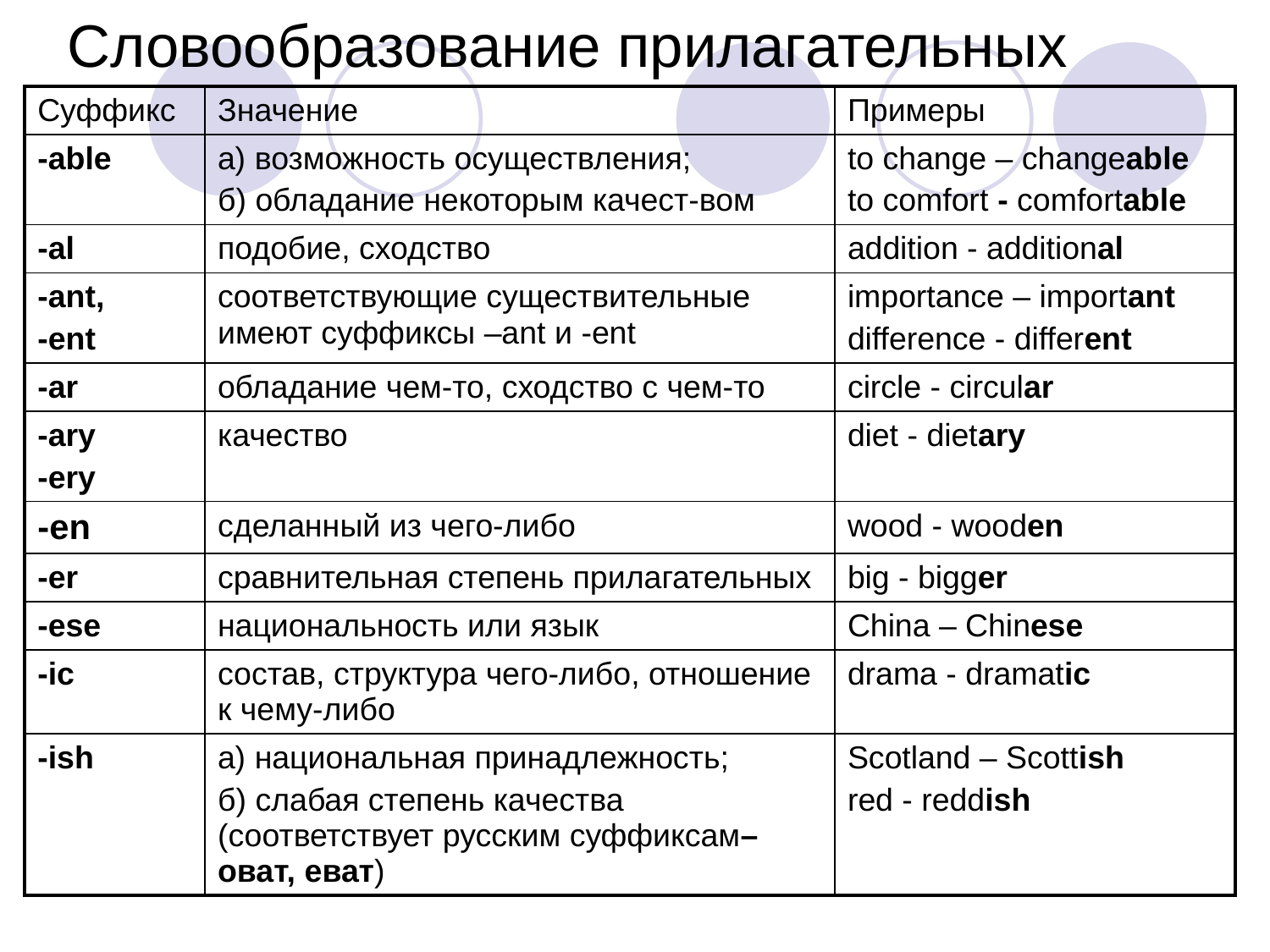

# Словообразование прилагательных
| Суффикс | Значение | Примеры |
| --- | --- | --- |
| -able | а) возможность осуществления; б) обладание некоторым качест-вом | to change – changeable to comfort - comfortable |
| -al | подобие, сходство | addition - additional |
| -ant, -ent | cоответствующие существительные имеют суффиксы –ant и -ent | importance – important difference - different |
| -ar | обладание чем-то, сходство с чем-то | circle - circular |
| -ary -ery | качество | diet - dietary |
| -en | сделанный из чего-либо | wood - wooden |
| -er | сравнительная степень прилагательных | big - bigger |
| -ese | национальность или язык | China – Chinese |
| -ic | состав, структура чего-либо, отношение к чему-либо | drama - dramatic |
| -ish | а) национальная принадлежность; б) слабая степень качества (соответствует русским суффиксам–оват, еват) | Scotland – Scottish red - reddish |